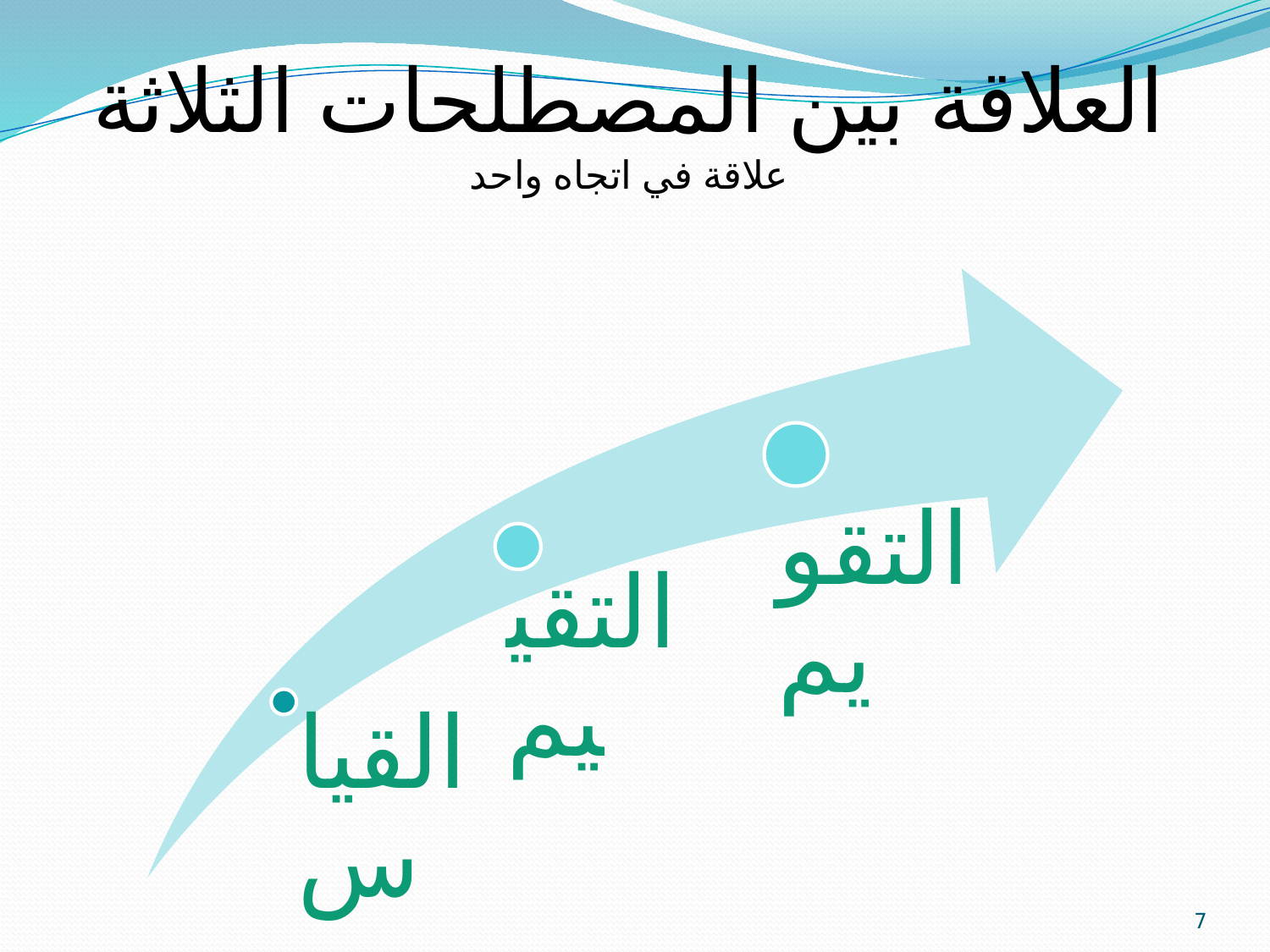

# العلاقة بين المصطلحات الثلاثة علاقة في اتجاه واحد
القياس
التقييم
التقويم
7